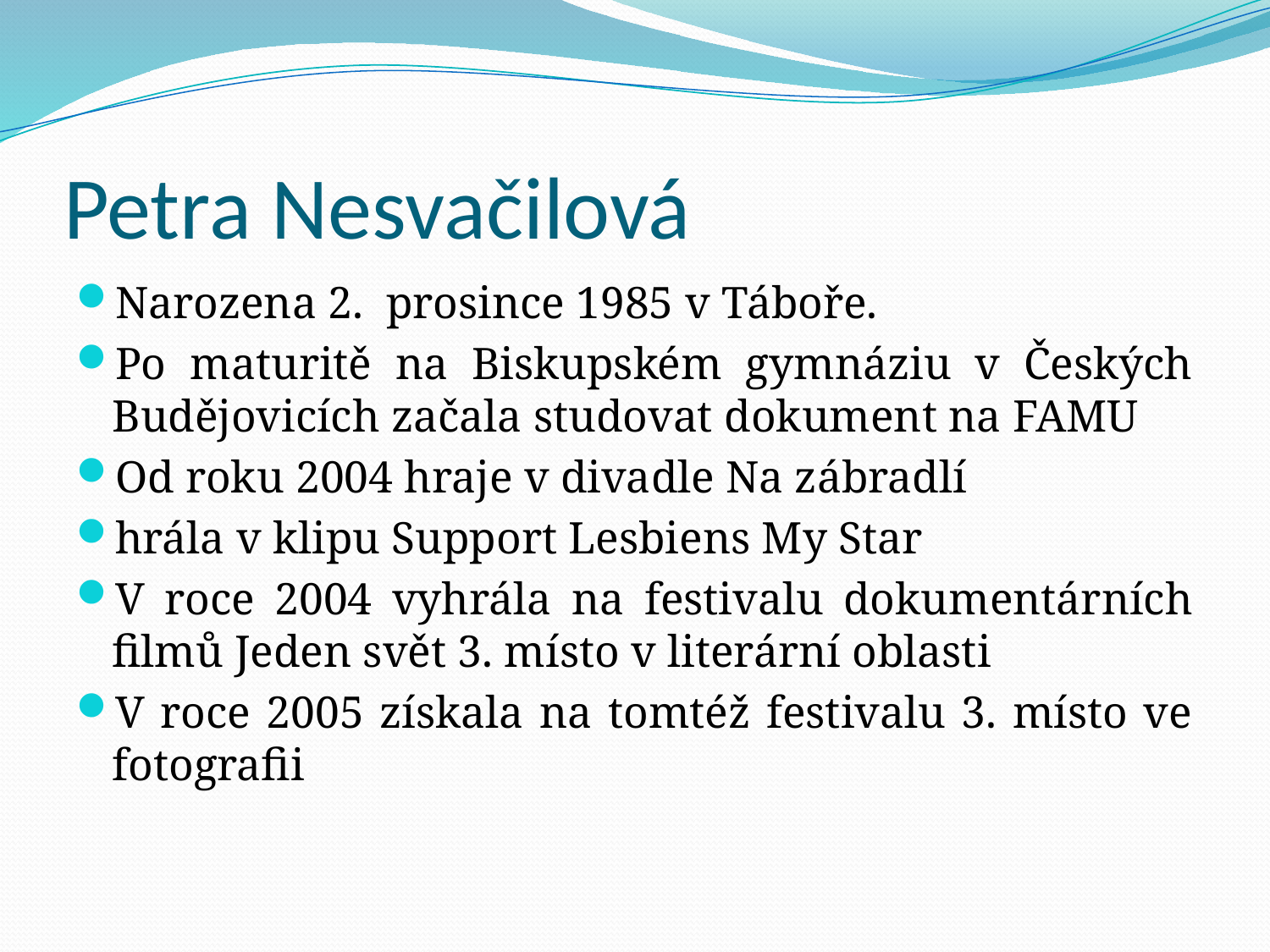

# Petra Nesvačilová
Narozena 2.  prosince 1985 v Táboře.
Po maturitě na Biskupském gymnáziu v Českých Budějovicích začala studovat dokument na FAMU
Od roku 2004 hraje v divadle Na zábradlí
hrála v klipu Support Lesbiens My Star
V roce 2004 vyhrála na festivalu dokumentárních filmů Jeden svět 3. místo v literární oblasti
V roce 2005 získala na tomtéž festivalu 3. místo ve fotografii